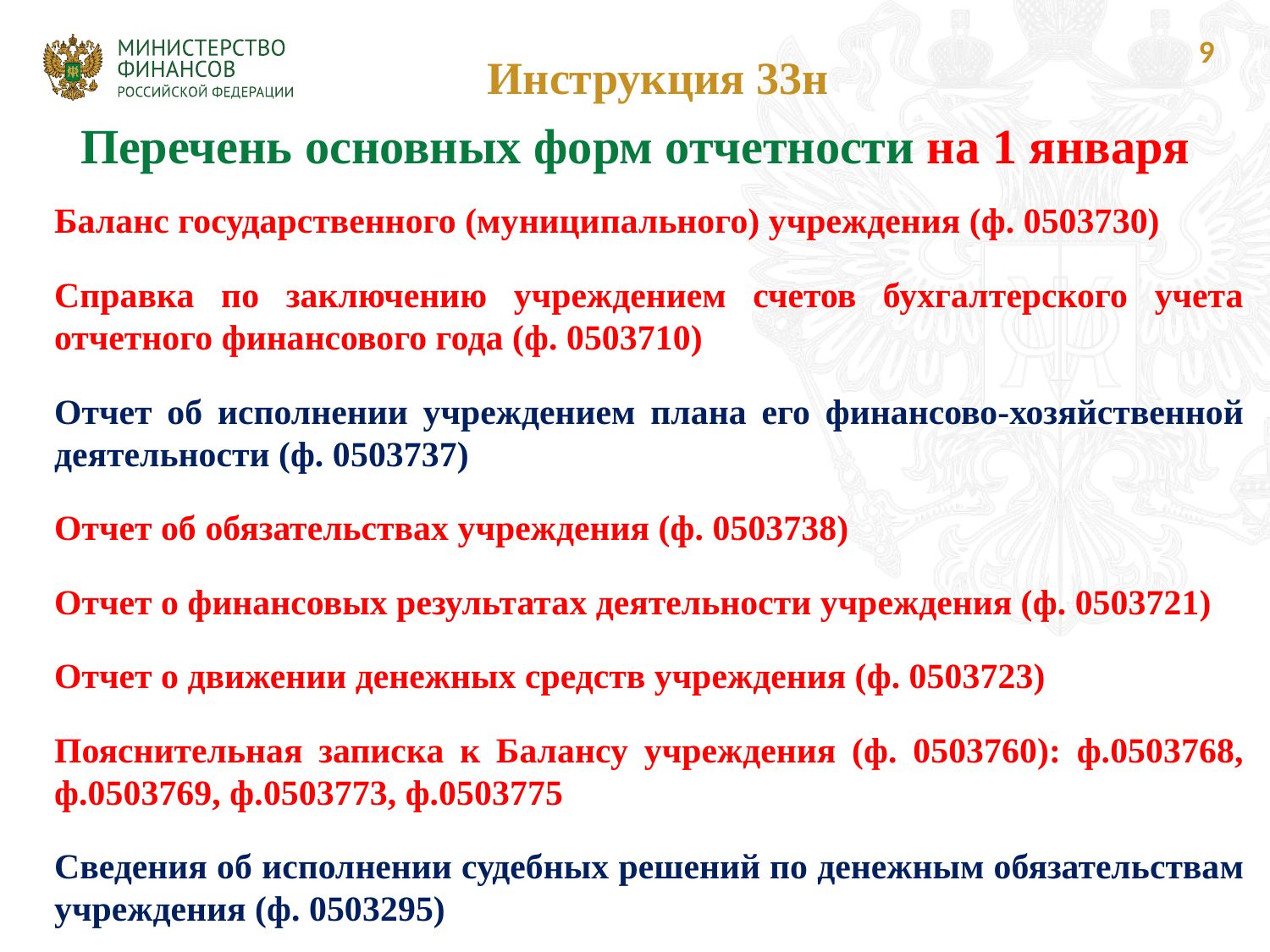

9
Инструкция 33н
Перечень основных форм отчетности на 1 января
Баланс государственного (муниципального) учреждения (ф. 0503730)
Справка по заключению учреждением счетов бухгалтерского учета отчетного финансового года (ф. 0503710)
Отчет об исполнении учреждением плана его финансово-хозяйственной деятельности (ф. 0503737)
Отчет об обязательствах учреждения (ф. 0503738)
Отчет о финансовых результатах деятельности учреждения (ф. 0503721)
Отчет о движении денежных средств учреждения (ф. 0503723)
Пояснительная записка к Балансу учреждения (ф. 0503760): ф.0503768, ф.0503769, ф.0503773, ф.0503775
Сведения об исполнении судебных решений по денежным обязательствам учреждения (ф. 0503295)